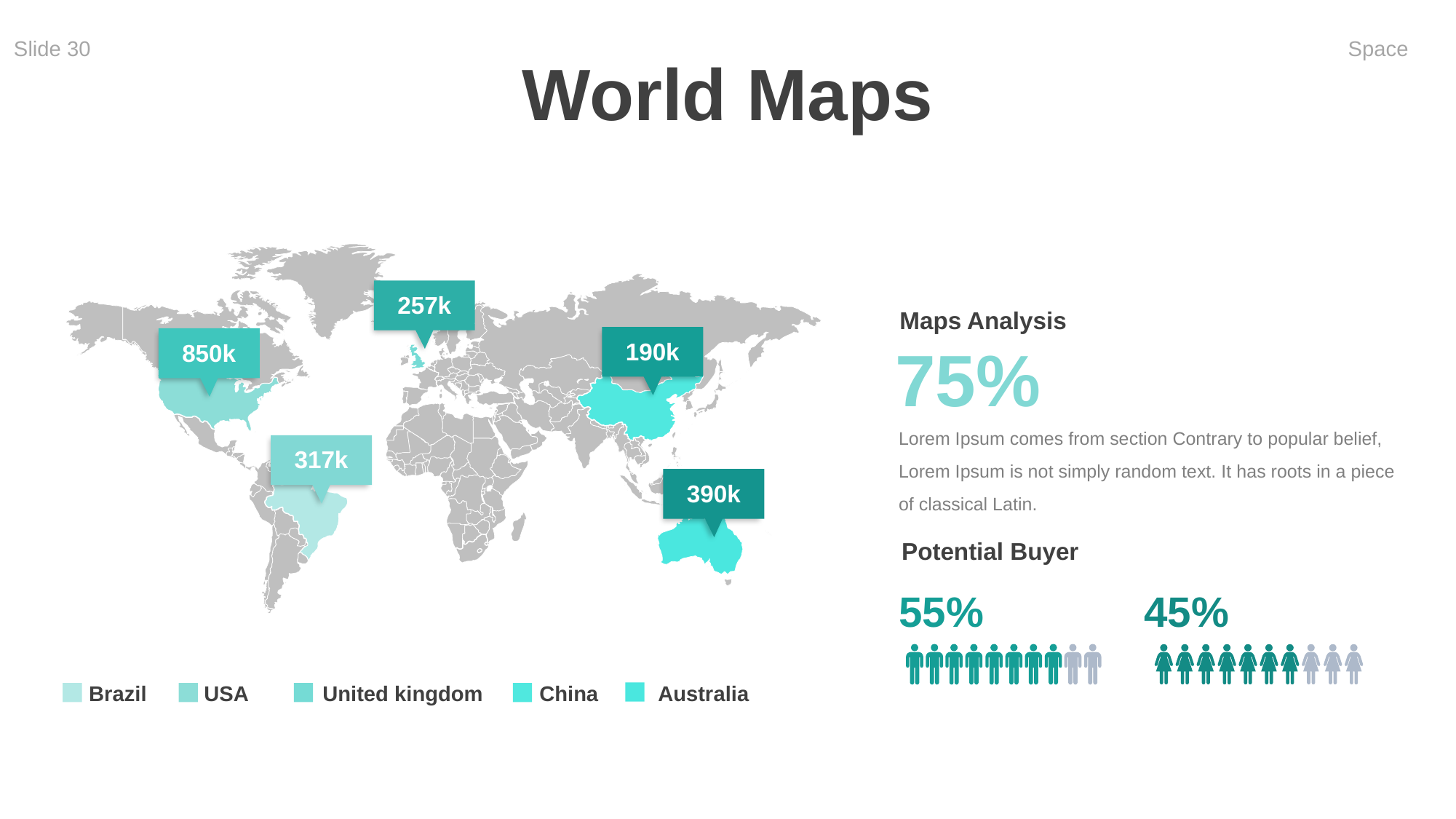

World Maps

257k
Maps Analysis
190k
75%
850k
Lorem Ipsum comes from section Contrary to popular belief, Lorem Ipsum is not simply random text. It has roots in a piece of classical Latin.
317k
390k
Potential Buyer
55%
45%

Brazil
USA
United kingdom
China
Australia